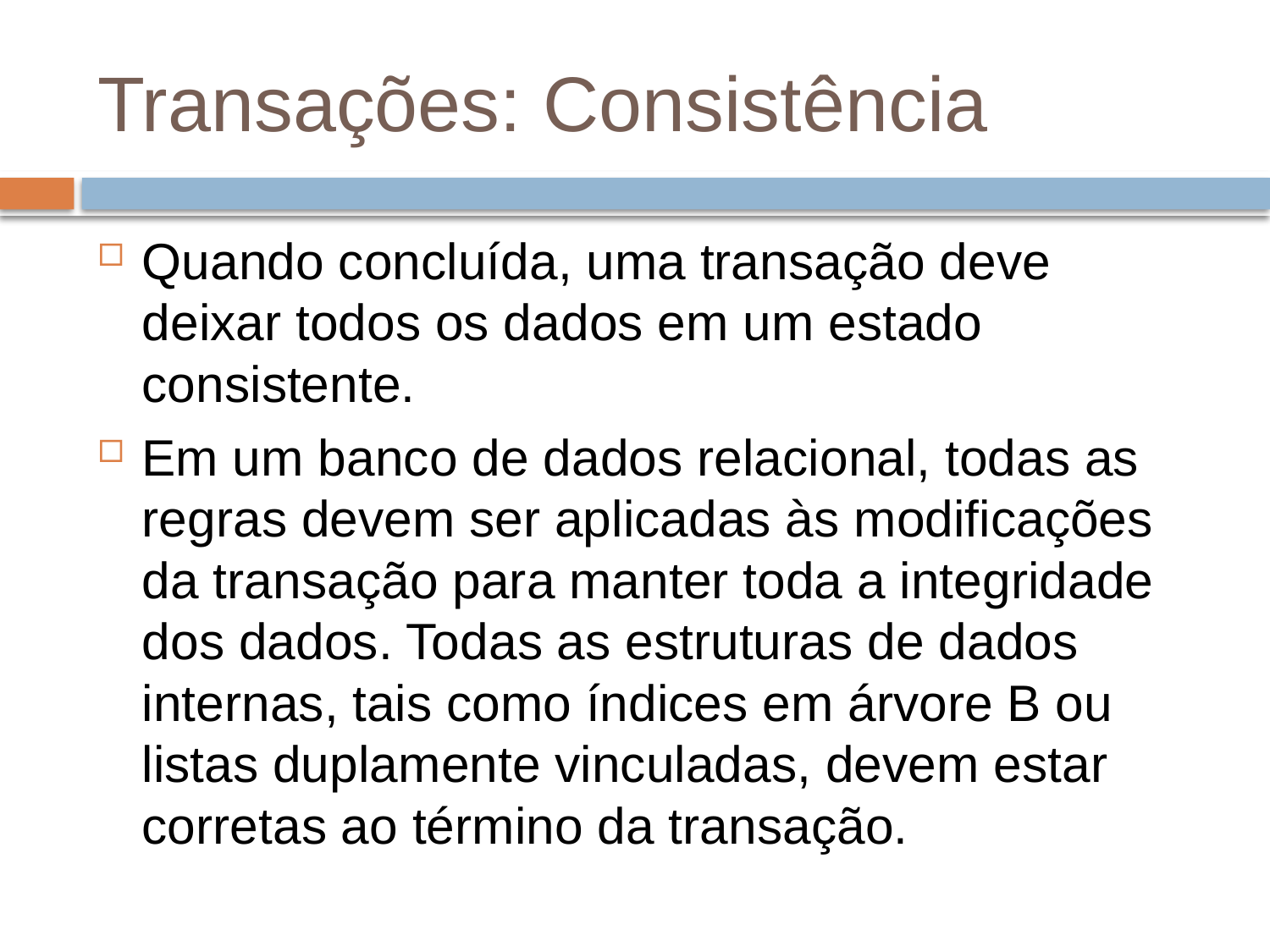

# Transações: Consistência
Quando concluída, uma transação deve deixar todos os dados em um estado consistente.
Em um banco de dados relacional, todas as regras devem ser aplicadas às modificações da transação para manter toda a integridade dos dados. Todas as estruturas de dados internas, tais como índices em árvore B ou listas duplamente vinculadas, devem estar corretas ao término da transação.